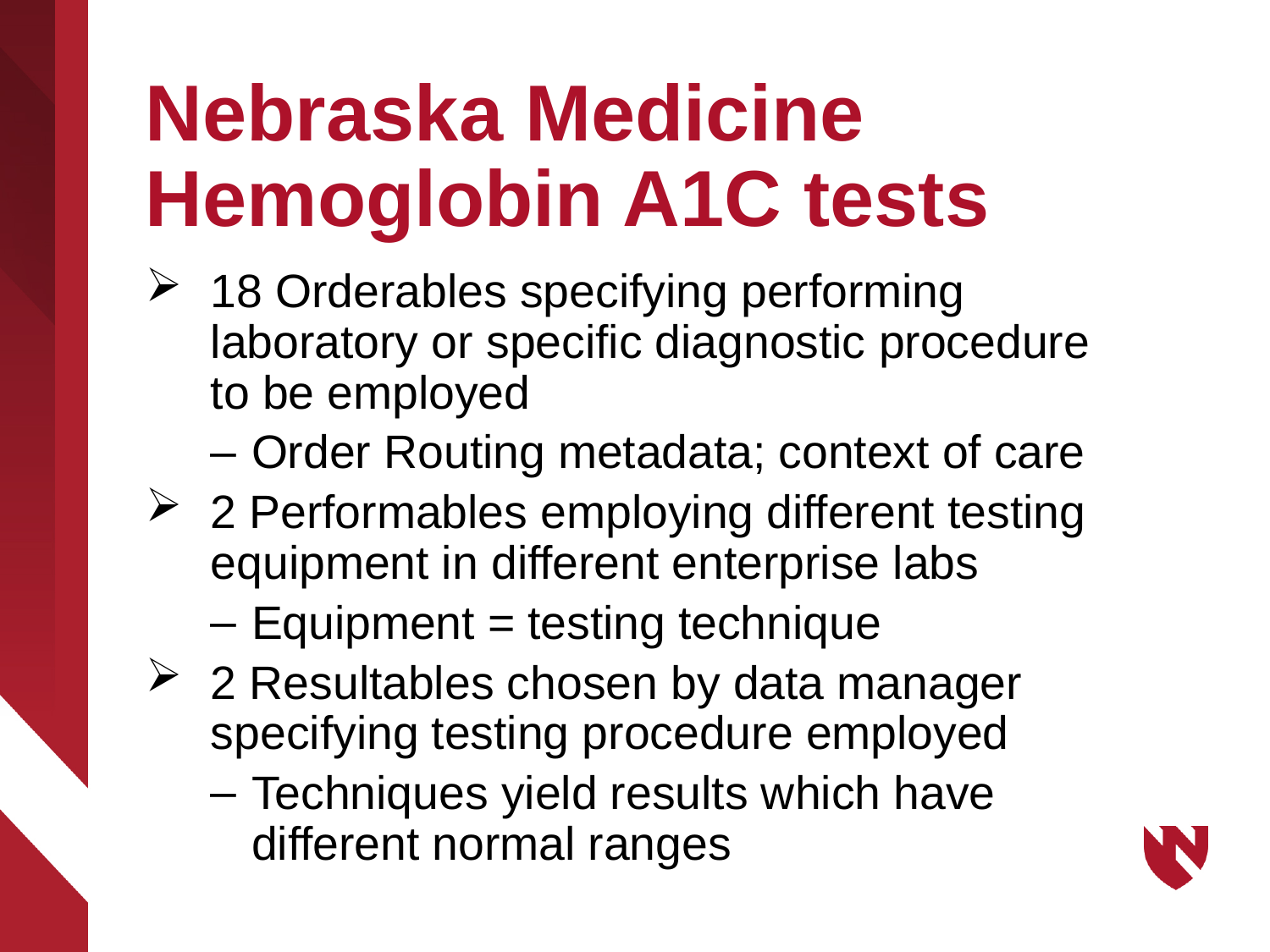

# Nebraska Medicine Hemoglobin A1C tests
18 Orderables specifying performing laboratory or specific diagnostic procedure to be employed
Order Routing metadata; context of care
2 Performables employing different testing equipment in different enterprise labs
Equipment = testing technique
2 Resultables chosen by data manager specifying testing procedure employed
Techniques yield results which have different normal ranges